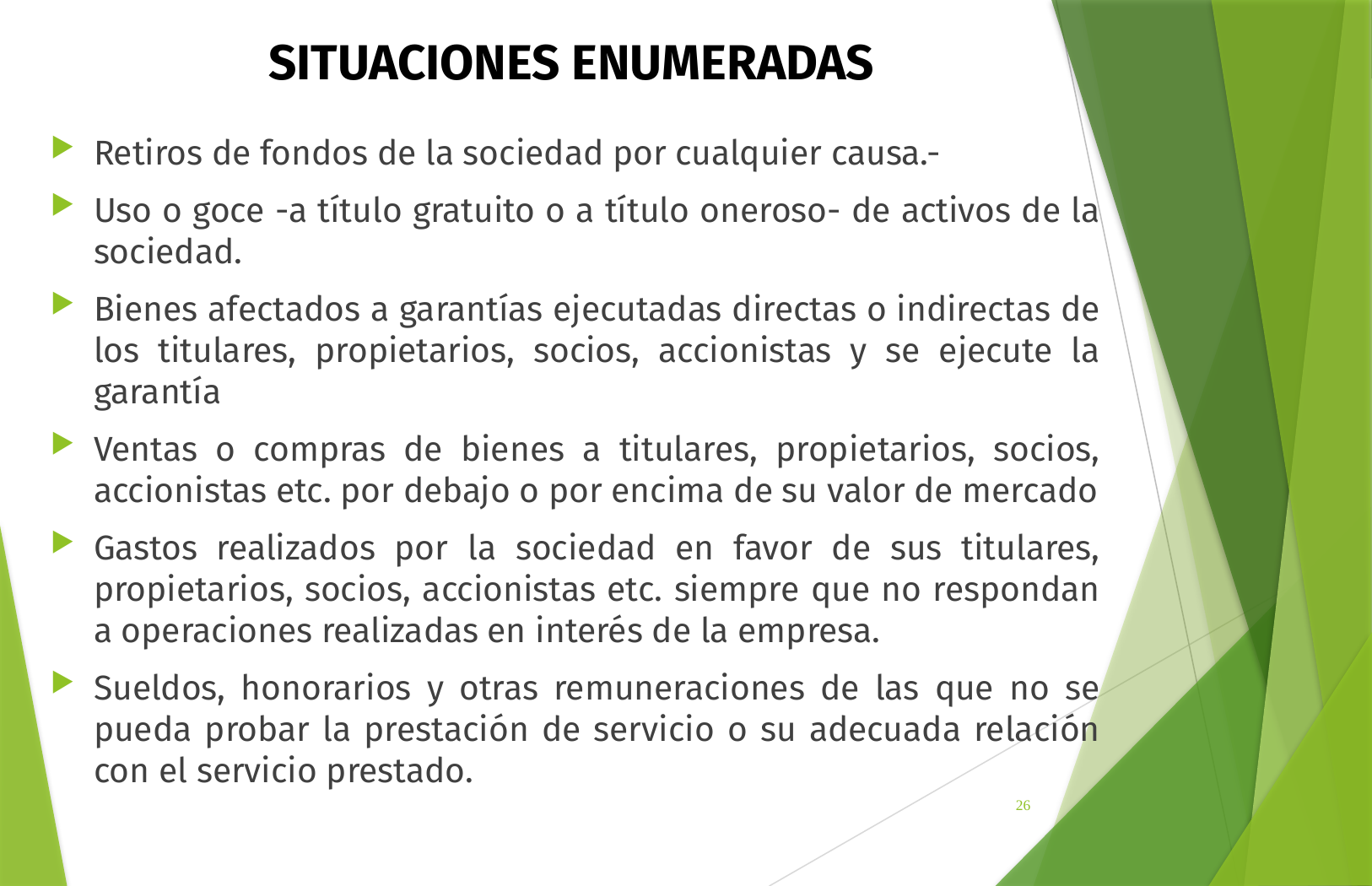

# SITUACIONES ENUMERADAS
Retiros de fondos de la sociedad por cualquier causa.-
Uso o goce -a título gratuito o a título oneroso- de activos de la sociedad.
Bienes afectados a garantías ejecutadas directas o indirectas de los titulares, propietarios, socios, accionistas y se ejecute la garantía
Ventas o compras de bienes a titulares, propietarios, socios, accionistas etc. por debajo o por encima de su valor de mercado
Gastos realizados por la sociedad en favor de sus titulares, propietarios, socios, accionistas etc. siempre que no respondan a operaciones realizadas en interés de la empresa.
Sueldos, honorarios y otras remuneraciones de las que no se pueda probar la prestación de servicio o su adecuada relación con el servicio prestado.

26